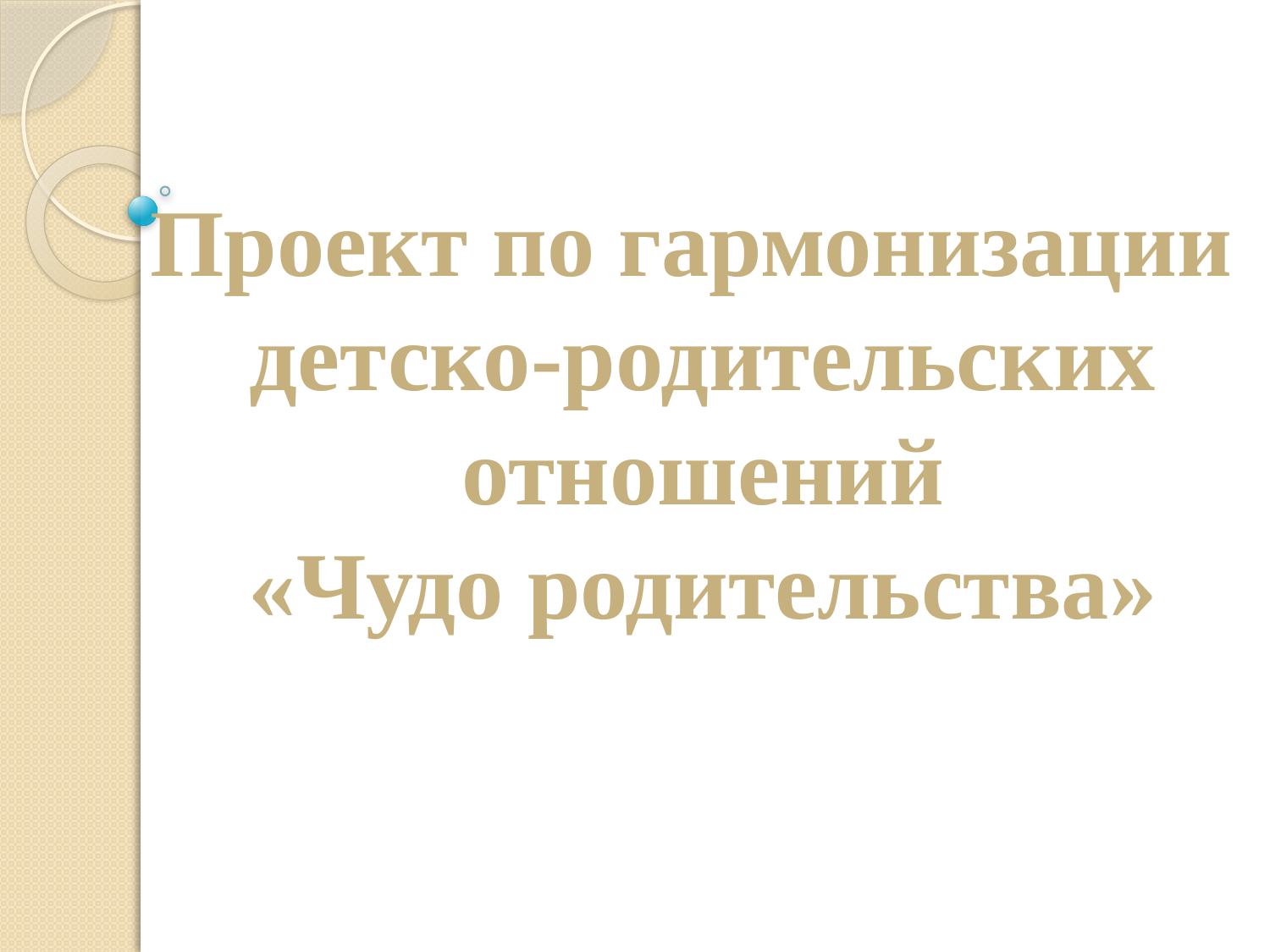

Проект по гармонизации
детско-родительских
отношений
«Чудо родительства»